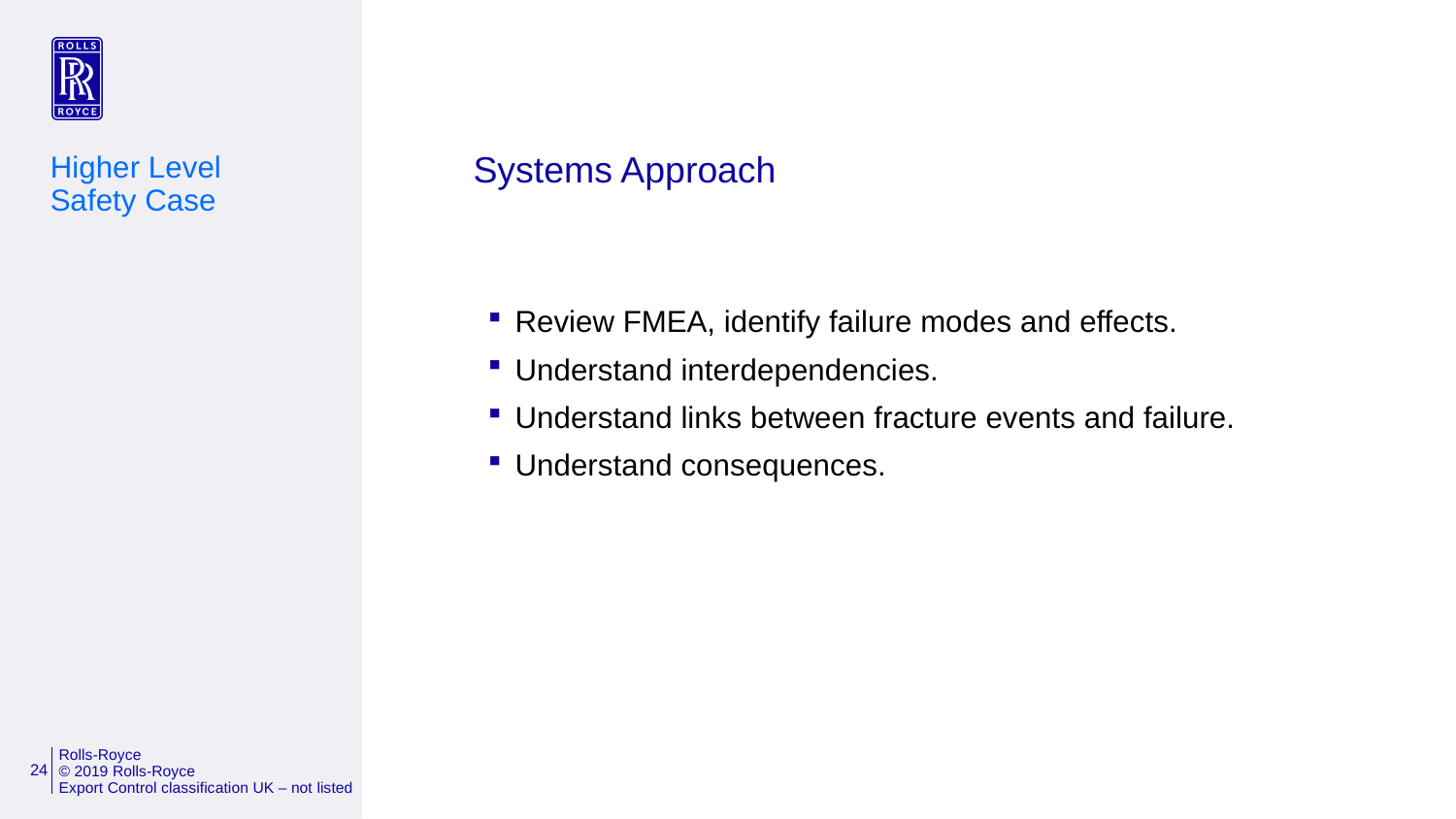

Higher Level Safety Case

# Systems Approach
Review FMEA, identify failure modes and effects.
Understand interdependencies.
Understand links between fracture events and failure.
Understand consequences.